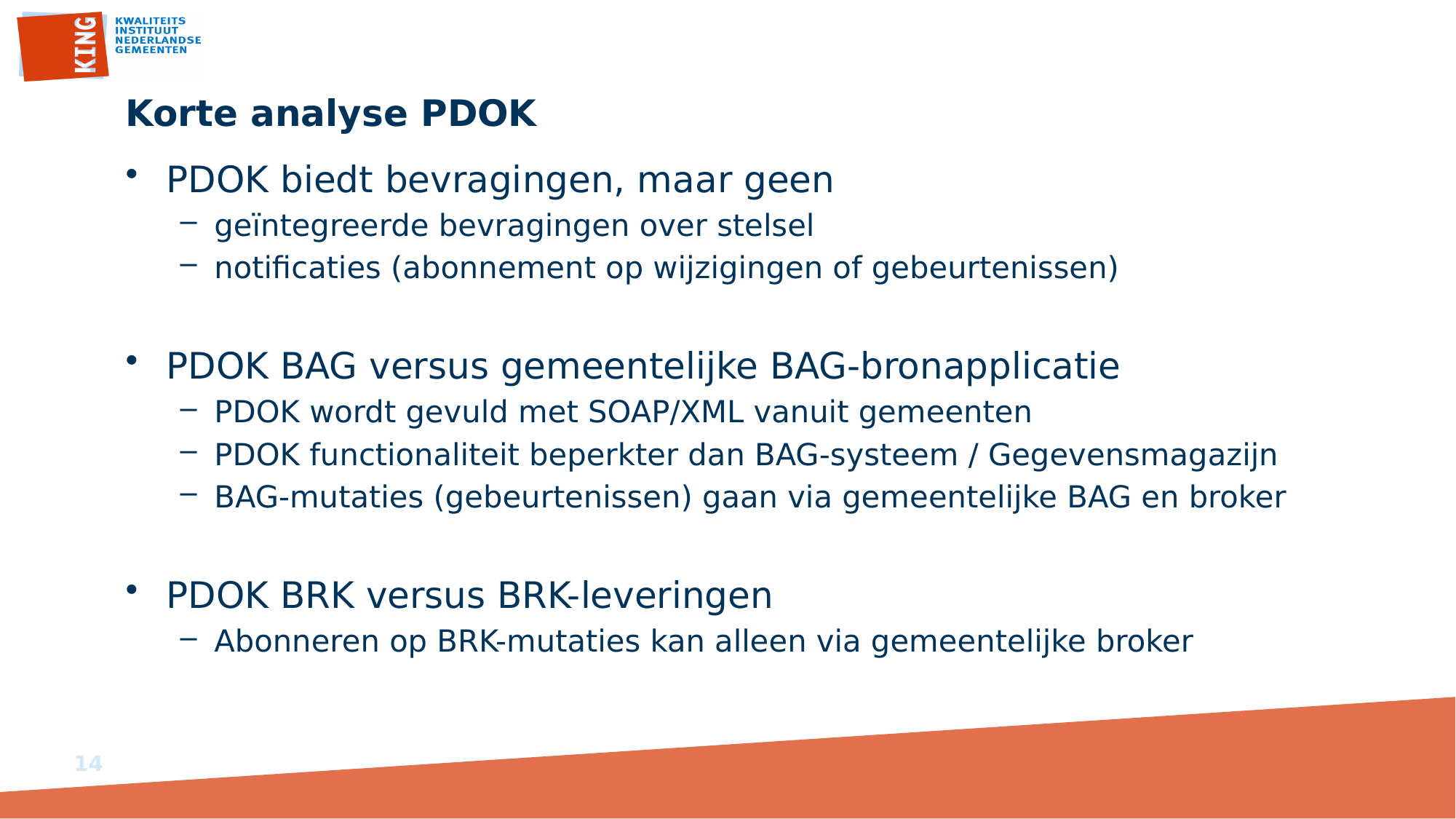

# Korte analyse PDOK
PDOK biedt bevragingen, maar geen
geïntegreerde bevragingen over stelsel
notificaties (abonnement op wijzigingen of gebeurtenissen)

PDOK BAG versus gemeentelijke BAG-bronapplicatie
PDOK wordt gevuld met SOAP/XML vanuit gemeenten
PDOK functionaliteit beperkter dan BAG-systeem / Gegevensmagazijn
BAG-mutaties (gebeurtenissen) gaan via gemeentelijke BAG en broker

PDOK BRK versus BRK-leveringen
Abonneren op BRK-mutaties kan alleen via gemeentelijke broker

14